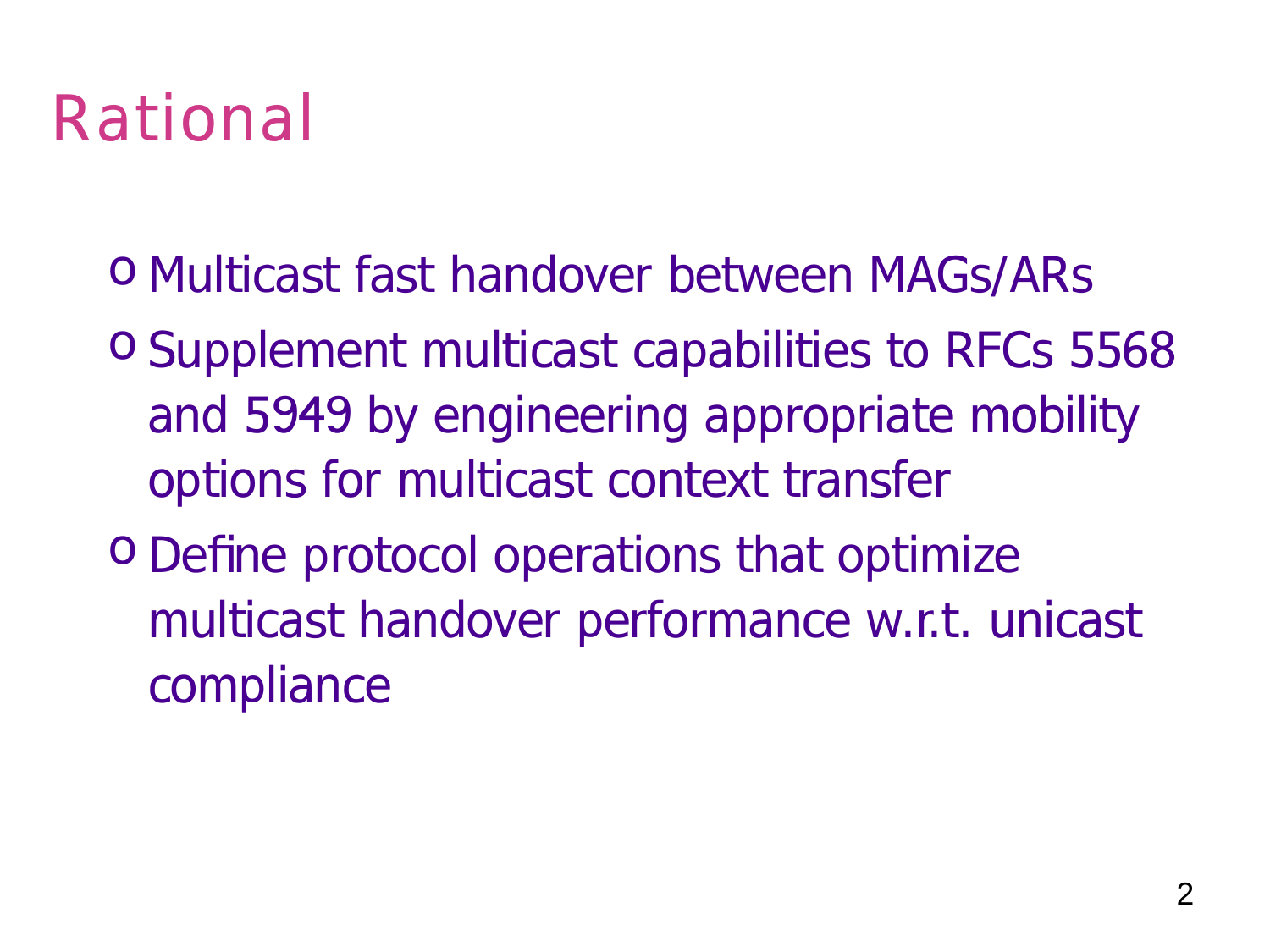

# Rational
Multicast fast handover between MAGs/ARs
Supplement multicast capabilities to RFCs 5568 and 5949 by engineering appropriate mobility options for multicast context transfer
Define protocol operations that optimize multicast handover performance w.r.t. unicast compliance
2